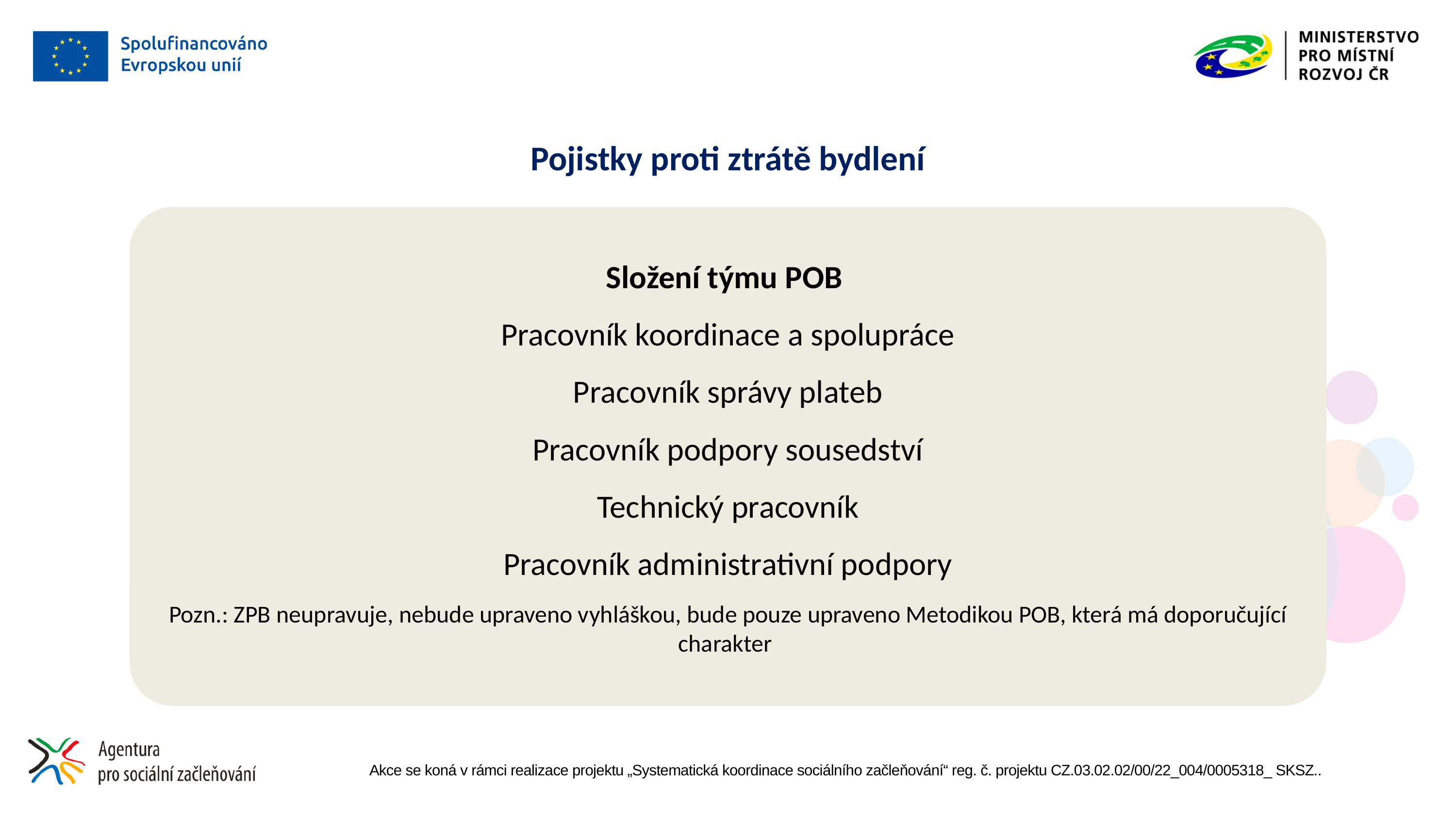

# Pojistky proti ztrátě bydlení
Složení týmu POB
Pracovník koordinace a spolupráce
Pracovník správy plateb
Pracovník podpory sousedství
Technický pracovník
Pracovník administrativní podpory
Pozn.: ZPB neupravuje, nebude upraveno vyhláškou, bude pouze upraveno Metodikou POB, která má doporučující charakter